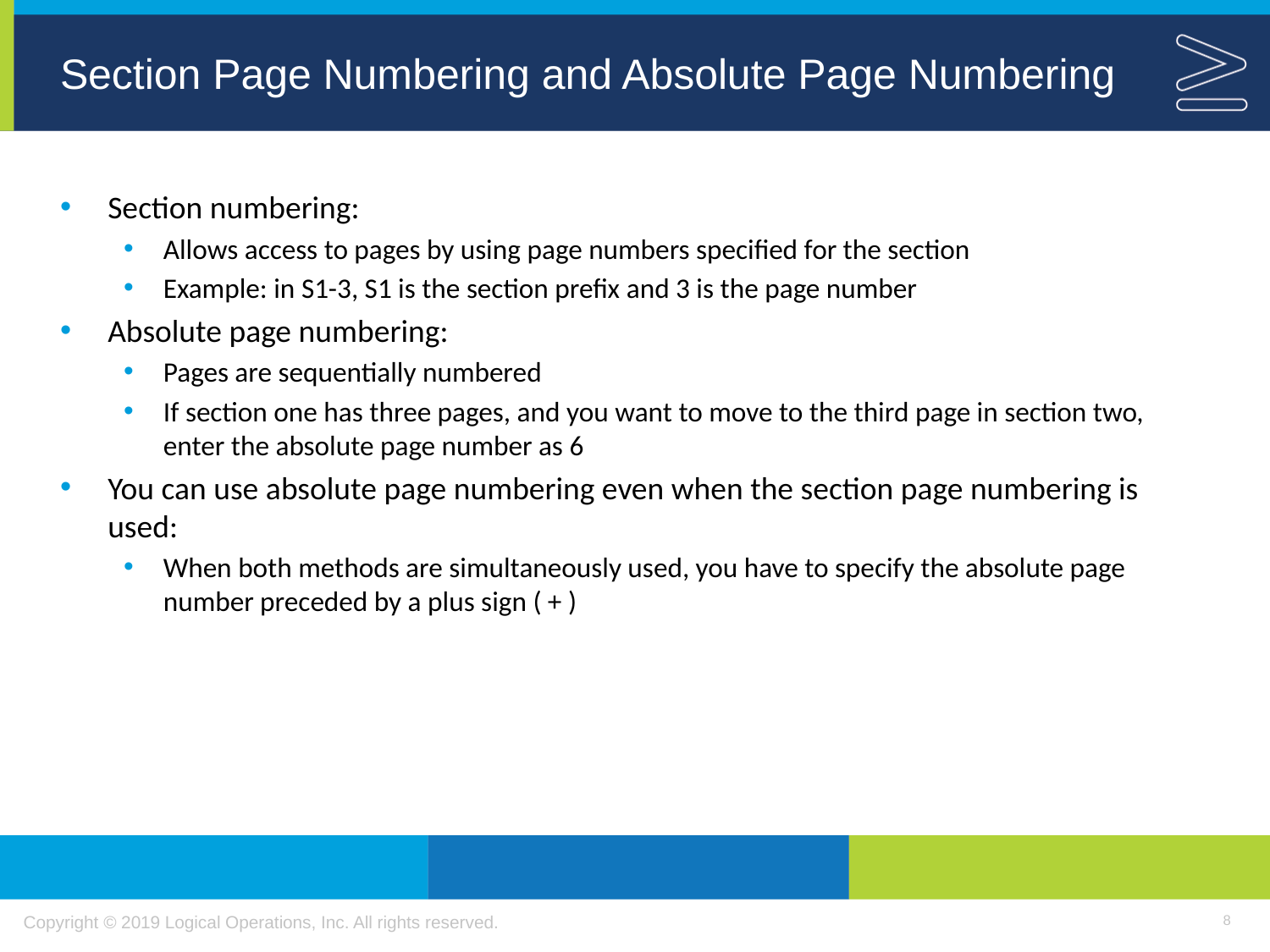

# Section Page Numbering and Absolute Page Numbering
Section numbering:
Allows access to pages by using page numbers specified for the section
Example: in S1-3, S1 is the section prefix and 3 is the page number
Absolute page numbering:
Pages are sequentially numbered
If section one has three pages, and you want to move to the third page in section two, enter the absolute page number as 6
You can use absolute page numbering even when the section page numbering is used:
When both methods are simultaneously used, you have to specify the absolute page number preceded by a plus sign ( + )
8